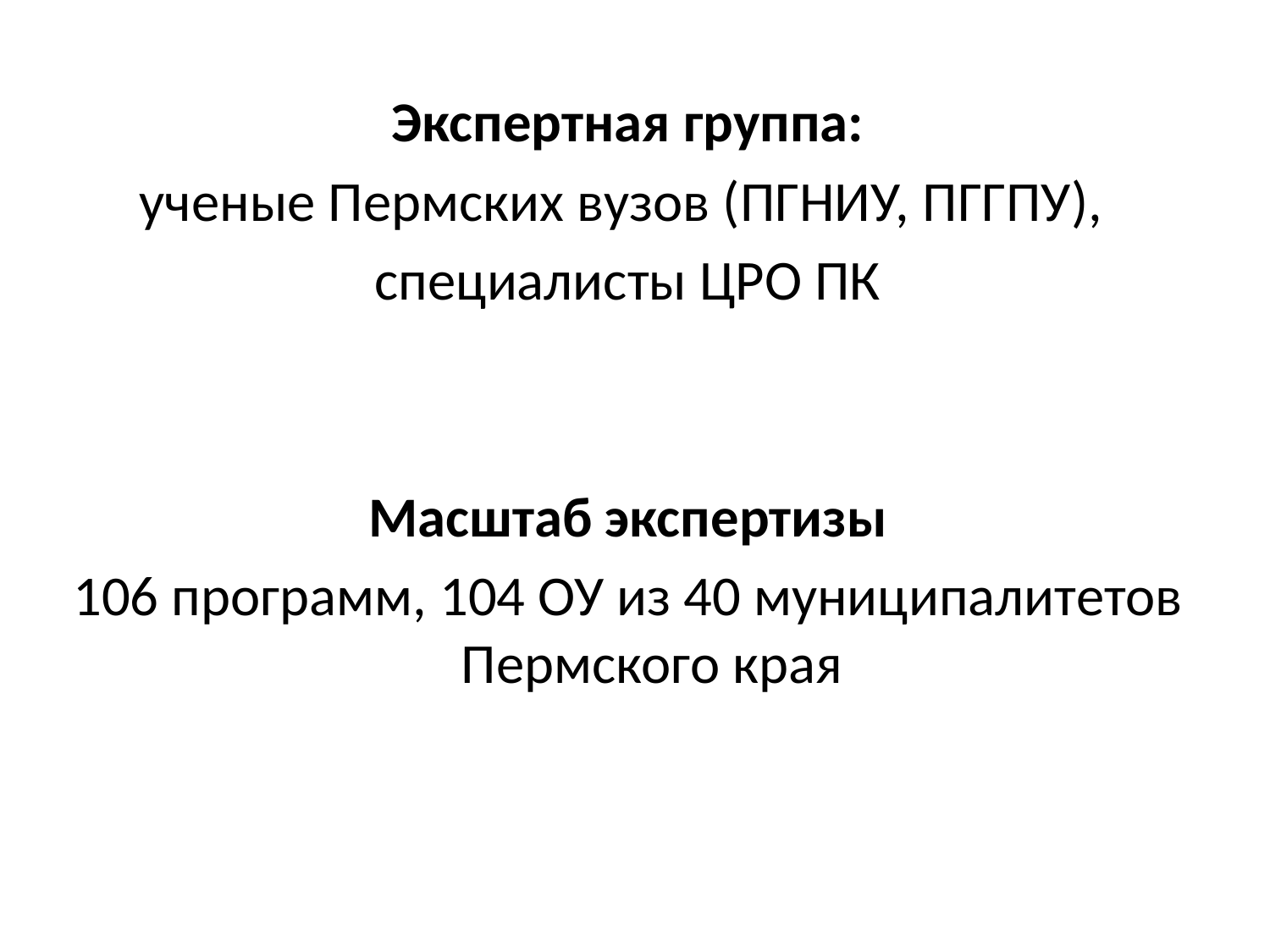

Экспертная группа:
ученые Пермских вузов (ПГНИУ, ПГГПУ),
специалисты ЦРО ПК

Масштаб экспертизы
106 программ, 104 ОУ из 40 муниципалитетов Пермского края